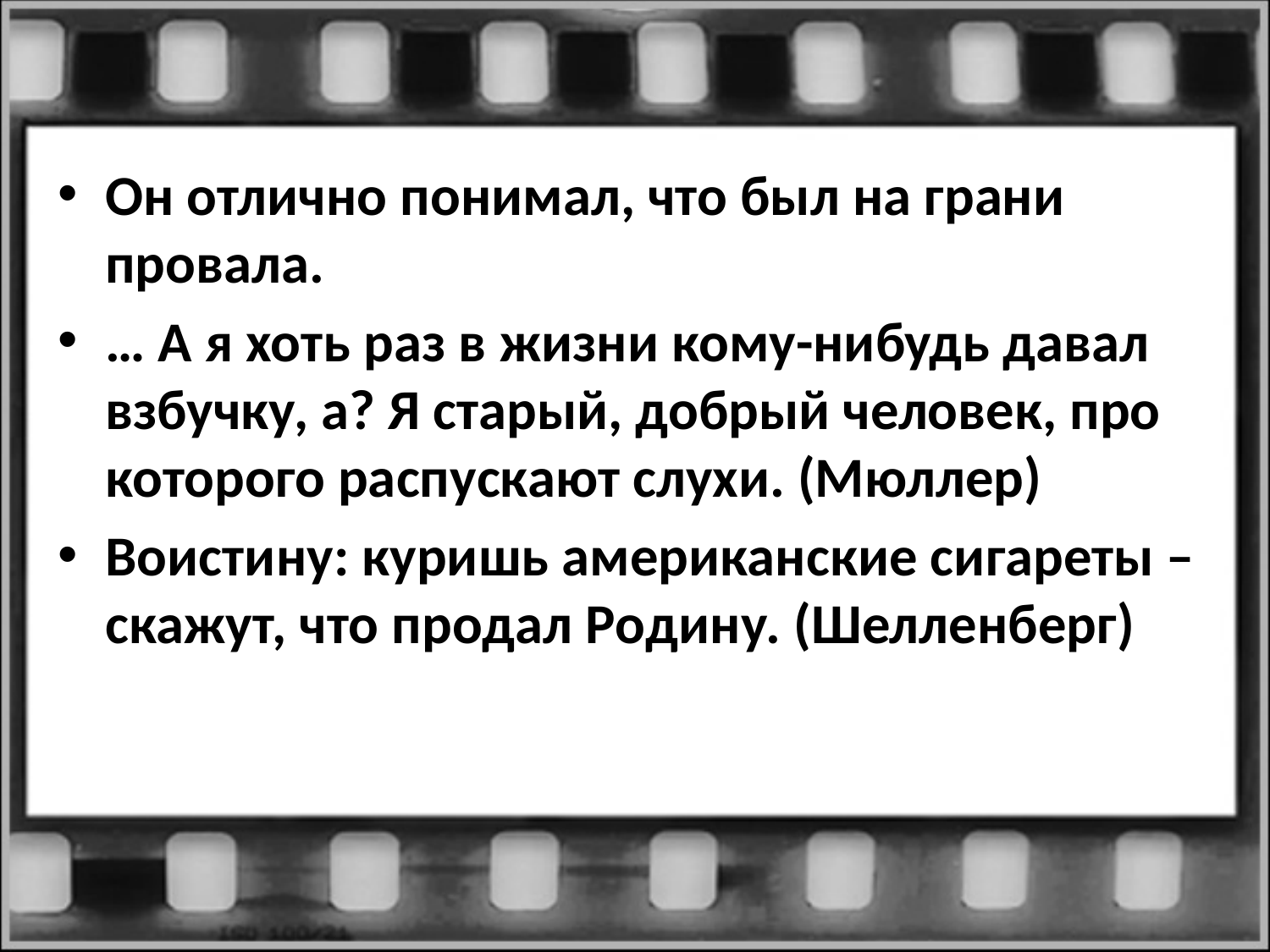

#
Он отлично понимал, что был на грани провала.
… А я хоть раз в жизни кому-нибудь давал взбучку, а? Я старый, добрый человек, про которого распускают слухи. (Мюллер)
Воистину: куришь американские сигареты – скажут, что продал Родину. (Шелленберг)